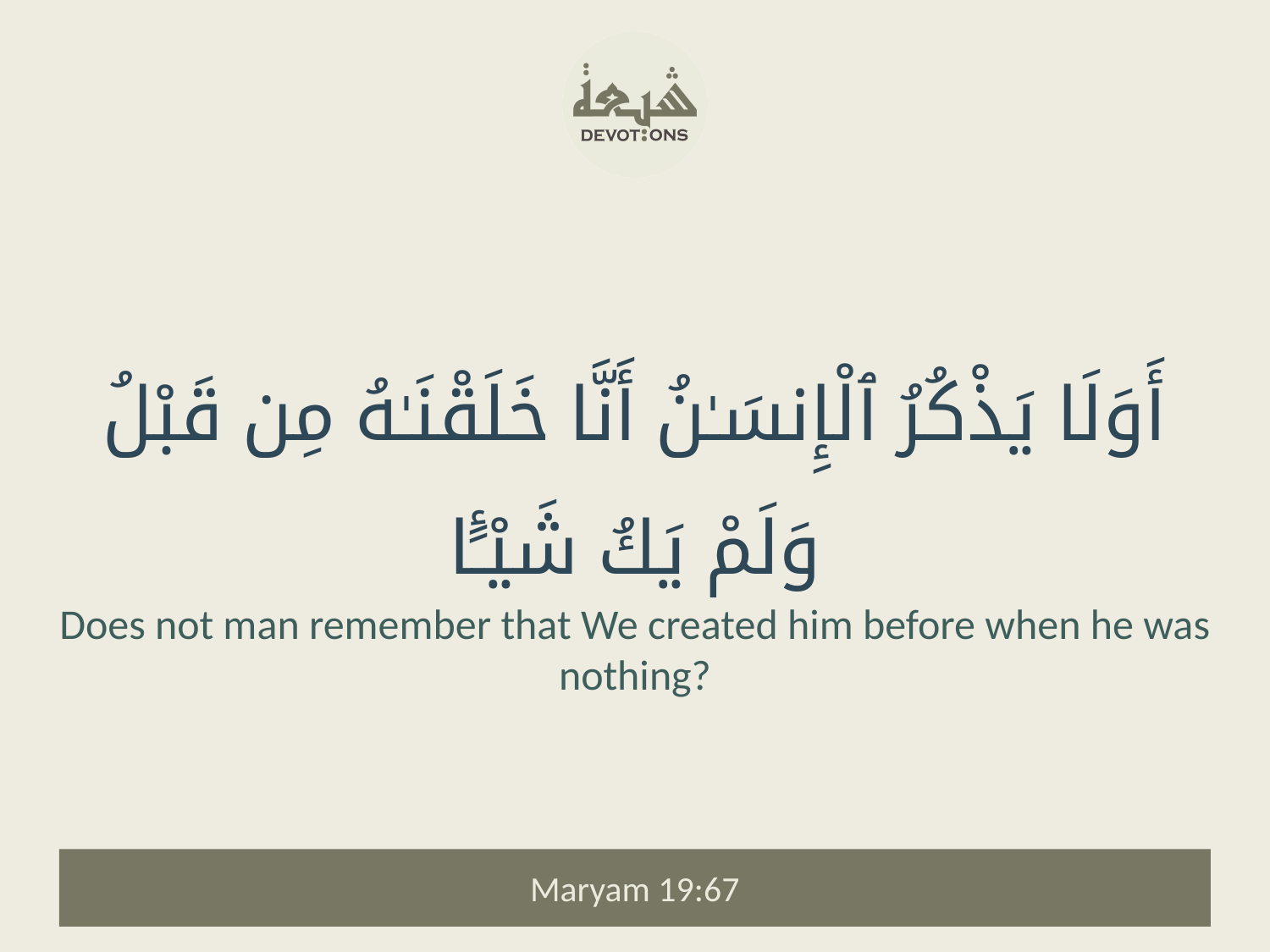

أَوَلَا يَذْكُرُ ٱلْإِنسَـٰنُ أَنَّا خَلَقْنَـٰهُ مِن قَبْلُ وَلَمْ يَكُ شَيْـًٔا
Does not man remember that We created him before when he was nothing?
Maryam 19:67